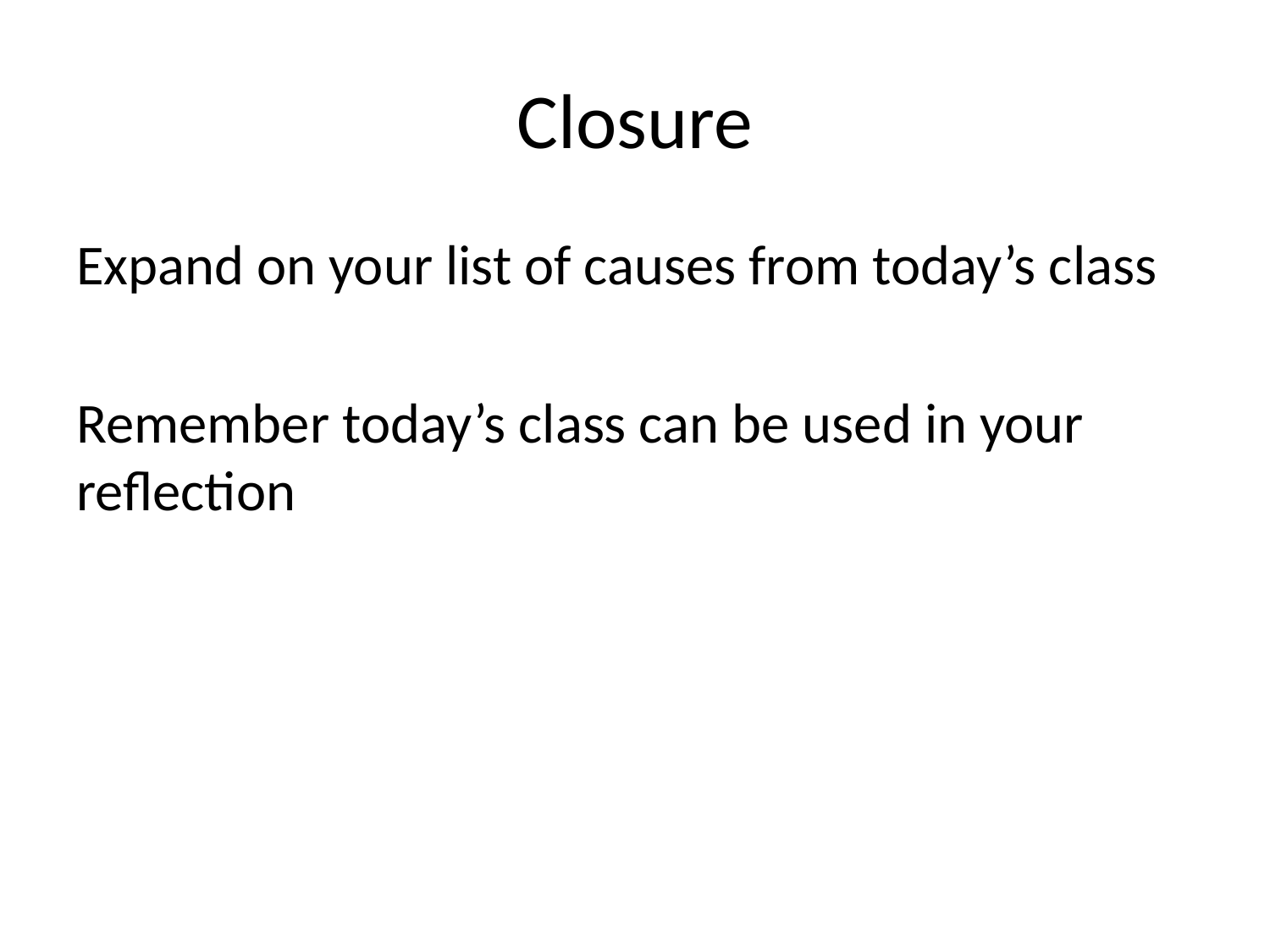

# Closure
Expand on your list of causes from today’s class

Remember today’s class can be used in your reflection